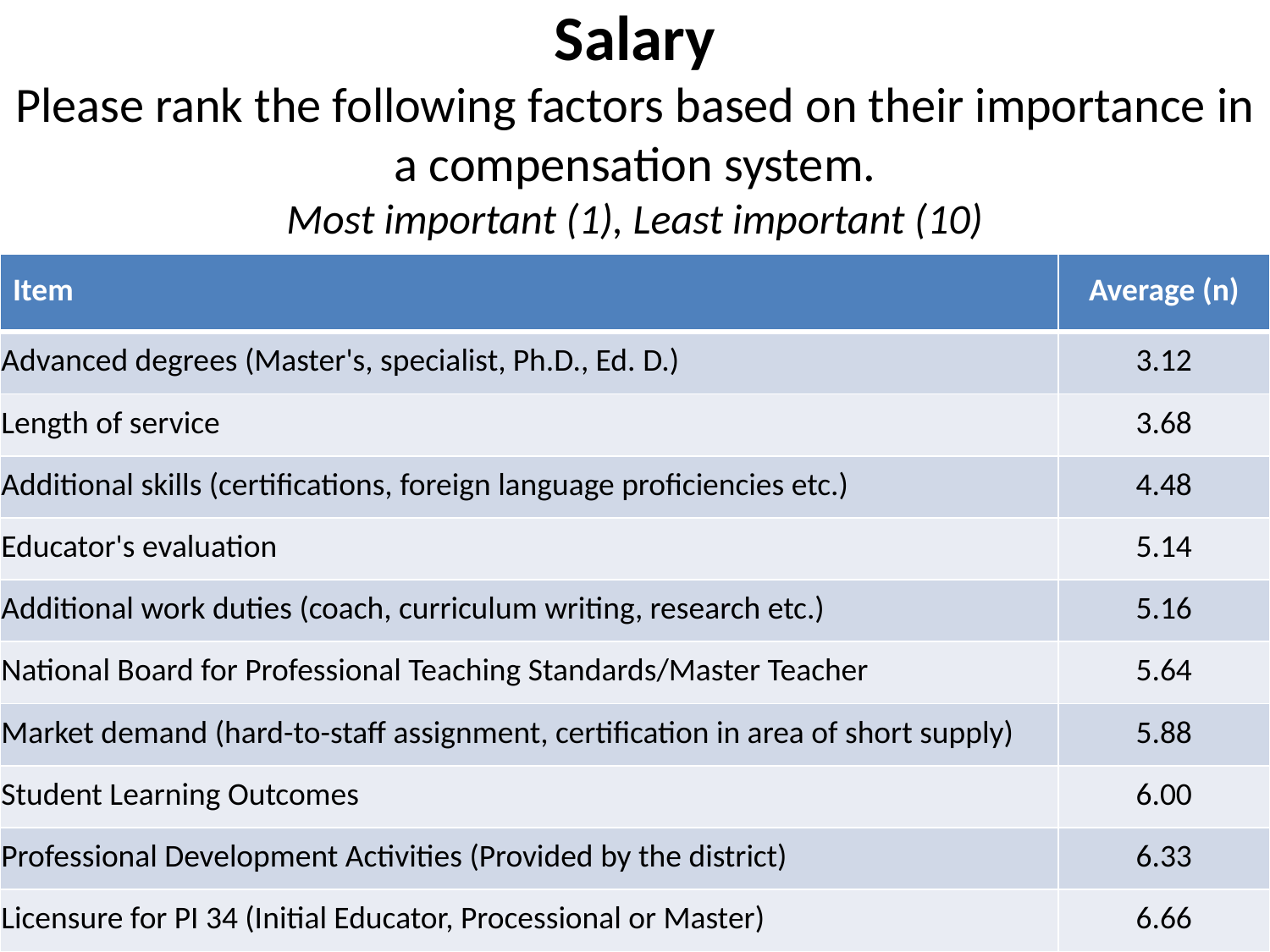

# Salary Please rank the following factors based on their importance in a compensation system. Most important (1), Least important (10)
| Item | Average (n) |
| --- | --- |
| Advanced degrees (Master's, specialist, Ph.D., Ed. D.) | 3.12 |
| Length of service | 3.68 |
| Additional skills (certifications, foreign language proficiencies etc.) | 4.48 |
| Educator's evaluation | 5.14 |
| Additional work duties (coach, curriculum writing, research etc.) | 5.16 |
| National Board for Professional Teaching Standards/Master Teacher | 5.64 |
| Market demand (hard-to-staff assignment, certification in area of short supply) | 5.88 |
| Student Learning Outcomes | 6.00 |
| Professional Development Activities (Provided by the district) | 6.33 |
| Licensure for PI 34 (Initial Educator, Processional or Master) | 6.66 |